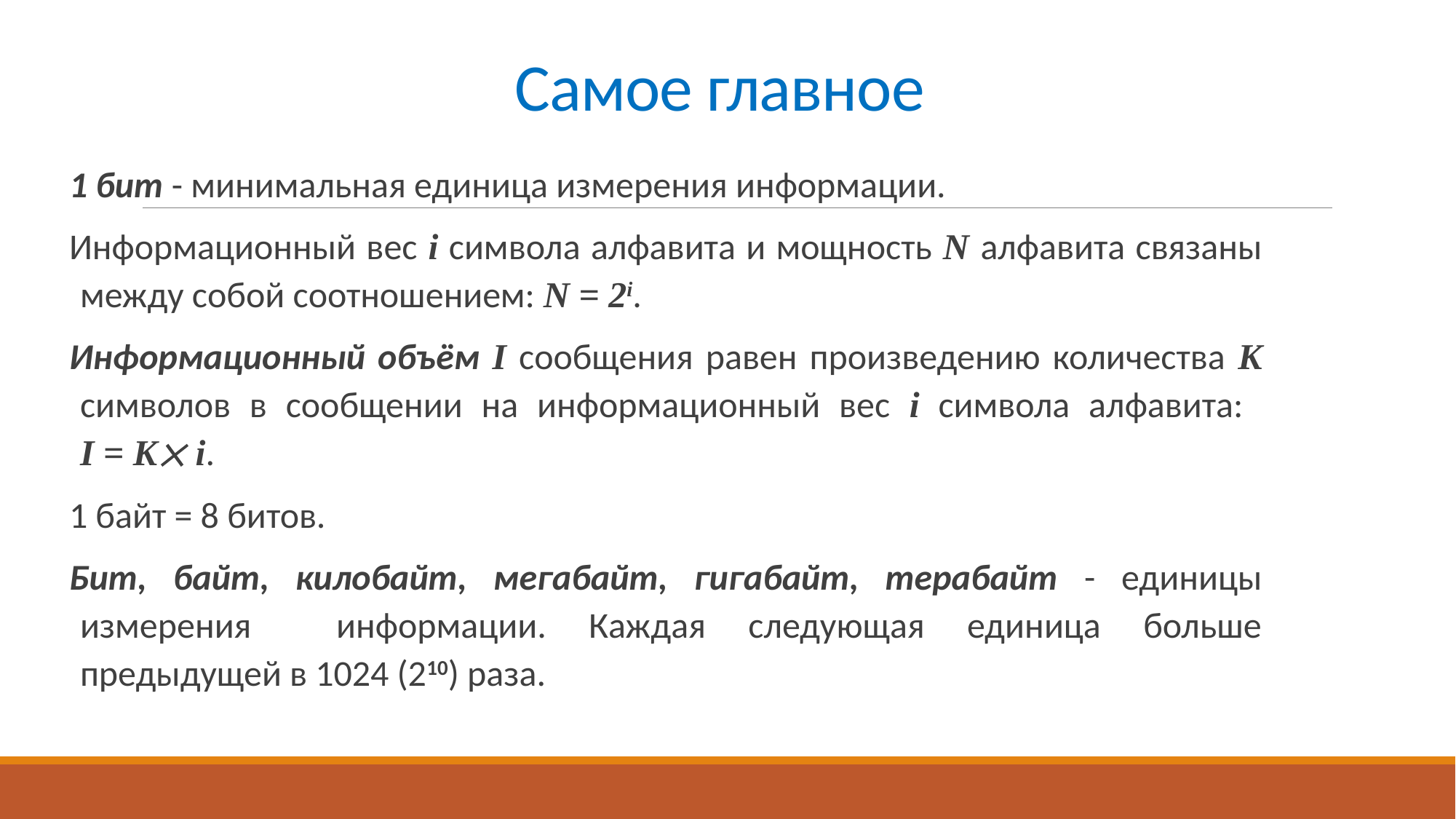

# Самое главное
1 бит - минимальная единица измерения информации.
Информационный вес i символа алфавита и мощность N алфавита связаны между собой соотношением: N = 2i.
Информационный объём I сообщения равен произведению количества K символов в сообщении на информационный вес i символа алфавита:
I = K× i.
1 байт = 8 битов.
Бит, байт, килобайт, мегабайт, гигабайт, терабайт - единицы измерения  информации. Каждая следующая единица больше предыдущей в 1024 (210) раза.